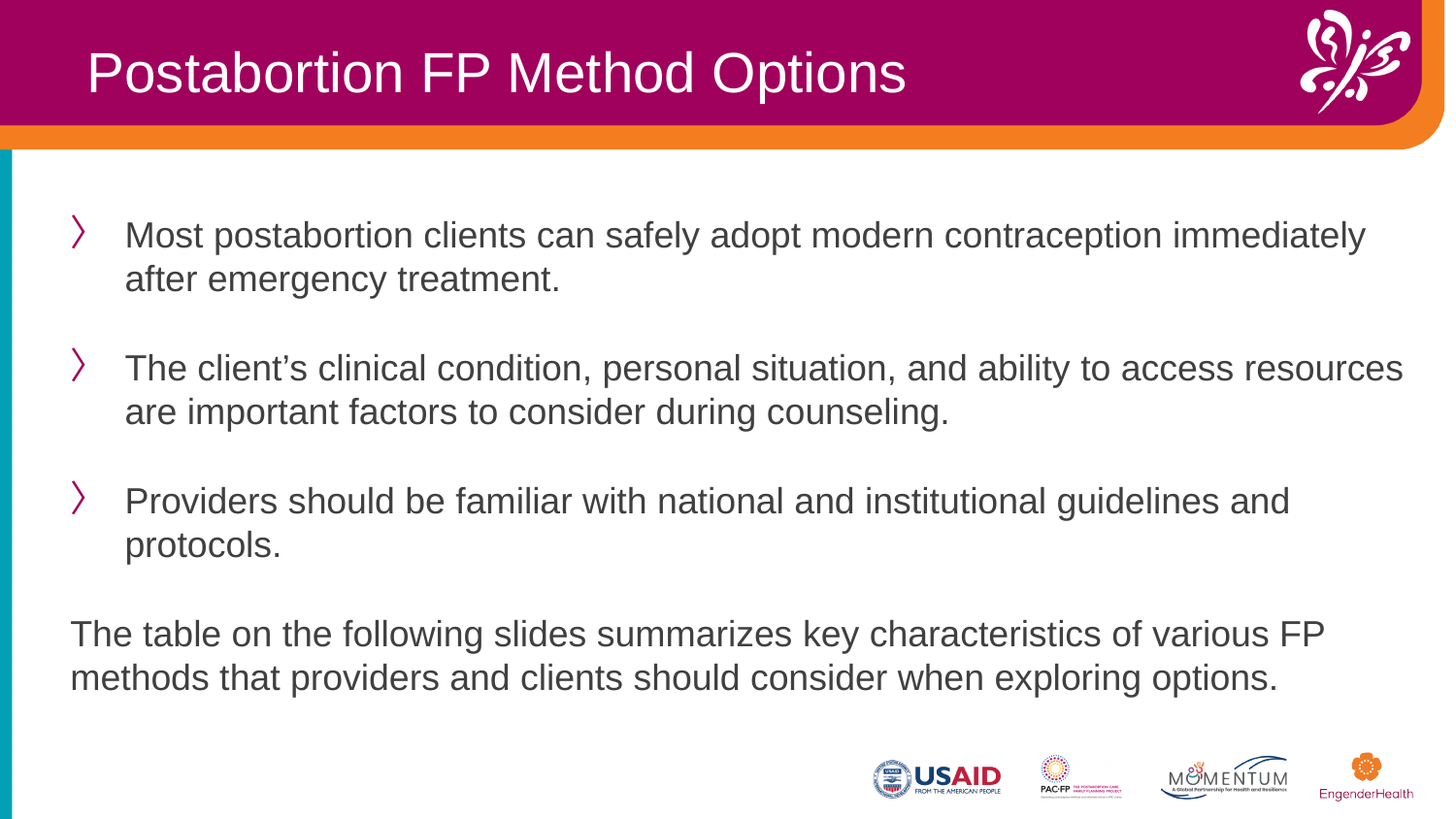

Postabortion FP Method Options
Most postabortion clients can safely adopt modern contraception immediately after emergency treatment.
The client’s clinical condition, personal situation, and ability to access resources are important factors to consider during counseling.
Providers should be familiar with national and institutional guidelines and protocols.
The table on the following slides summarizes key characteristics of various FP methods that providers and clients should consider when exploring options.